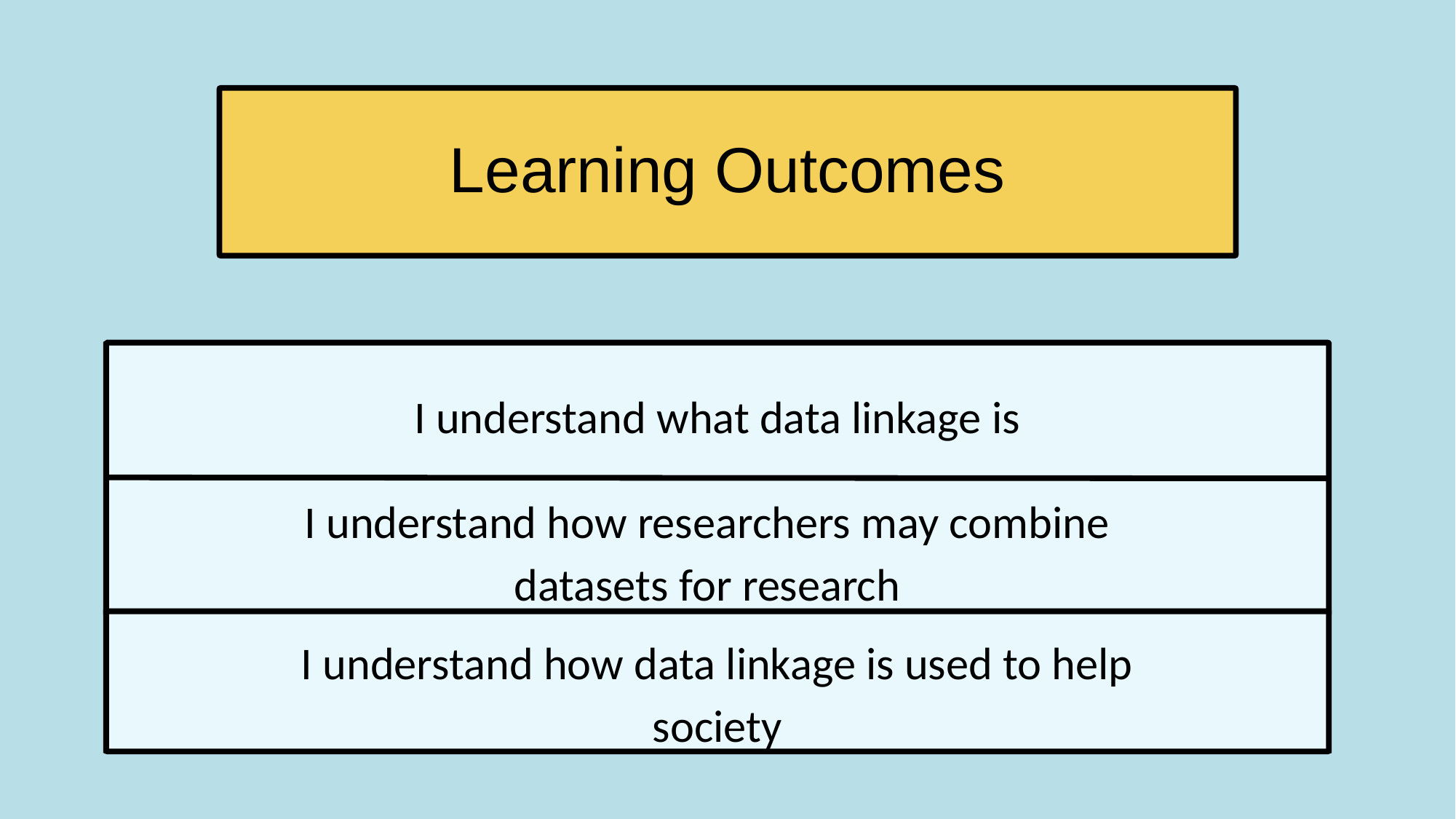

Learning Outcomes

I understand what data linkage is

I understand how researchers may combine datasets for research

I understand how data linkage is used to help society